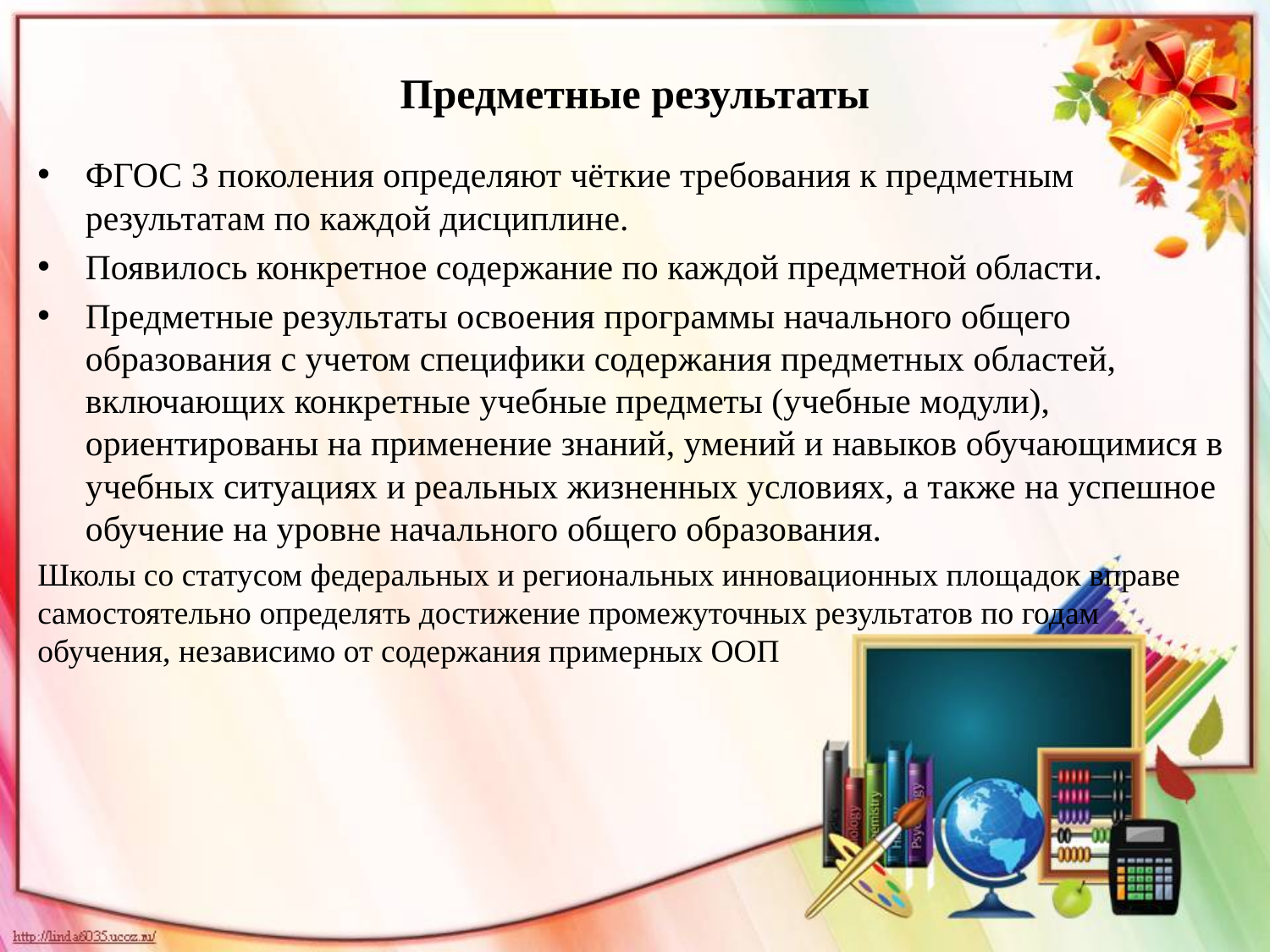

# Предметные результаты
ФГОС 3 поколения определяют чёткие требования к предметным результатам по каждой дисциплине.
Появилось конкретное содержание по каждой предметной области.
Предметные результаты освоения программы начального общего образования с учетом специфики содержания предметных областей, включающих конкретные учебные предметы (учебные модули), ориентированы на применение знаний, умений и навыков обучающимися в учебных ситуациях и реальных жизненных условиях, а также на успешное обучение на уровне начального общего образования.
Школы со статусом федеральных и региональных инновационных площадок вправе самостоятельно определять достижение промежуточных результатов по годам обучения, независимо от содержания примерных ООП